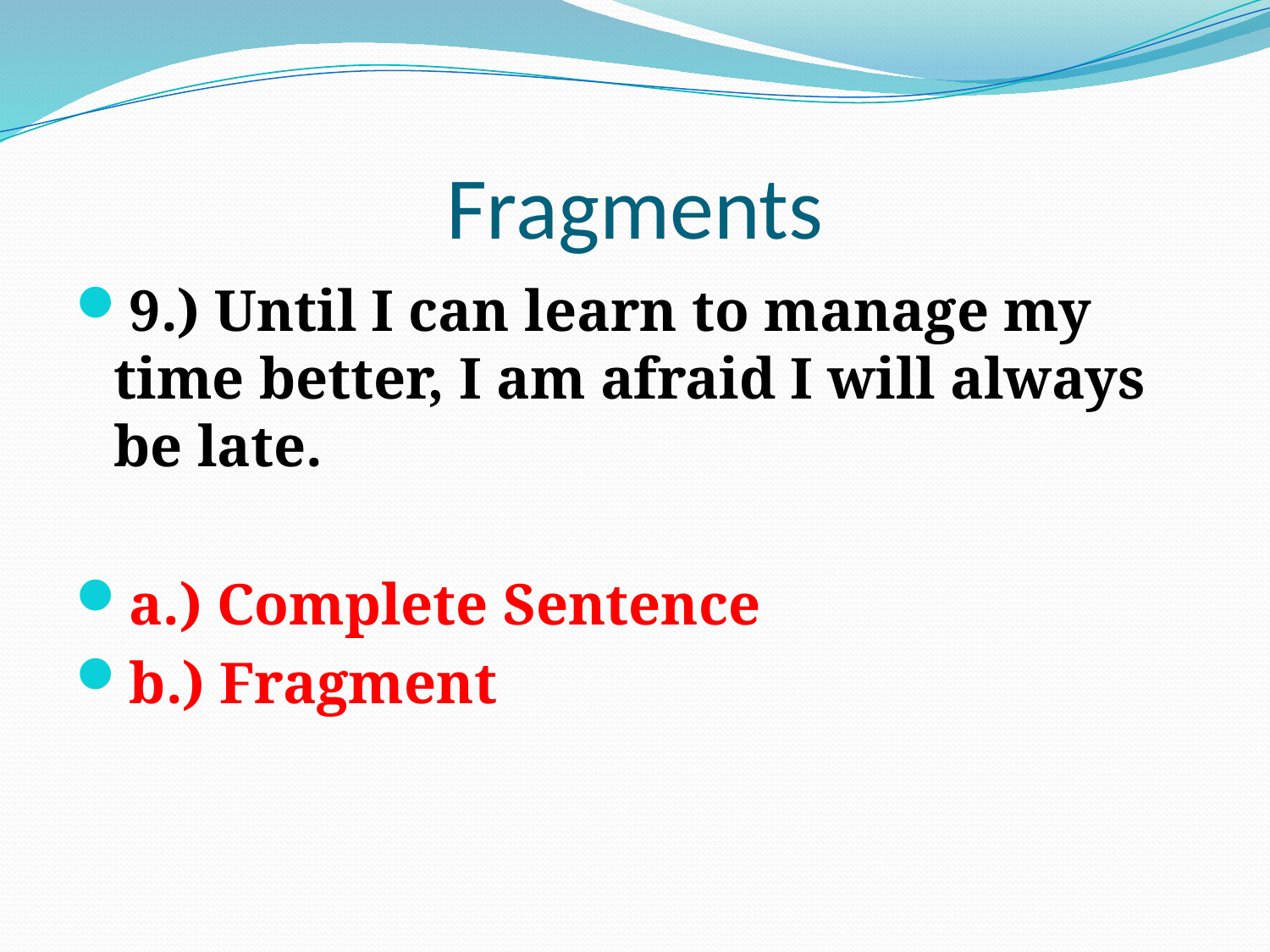

# Fragments
9.) Until I can learn to manage my time better, I am afraid I will always be late.

a.) Complete Sentence
b.) Fragment